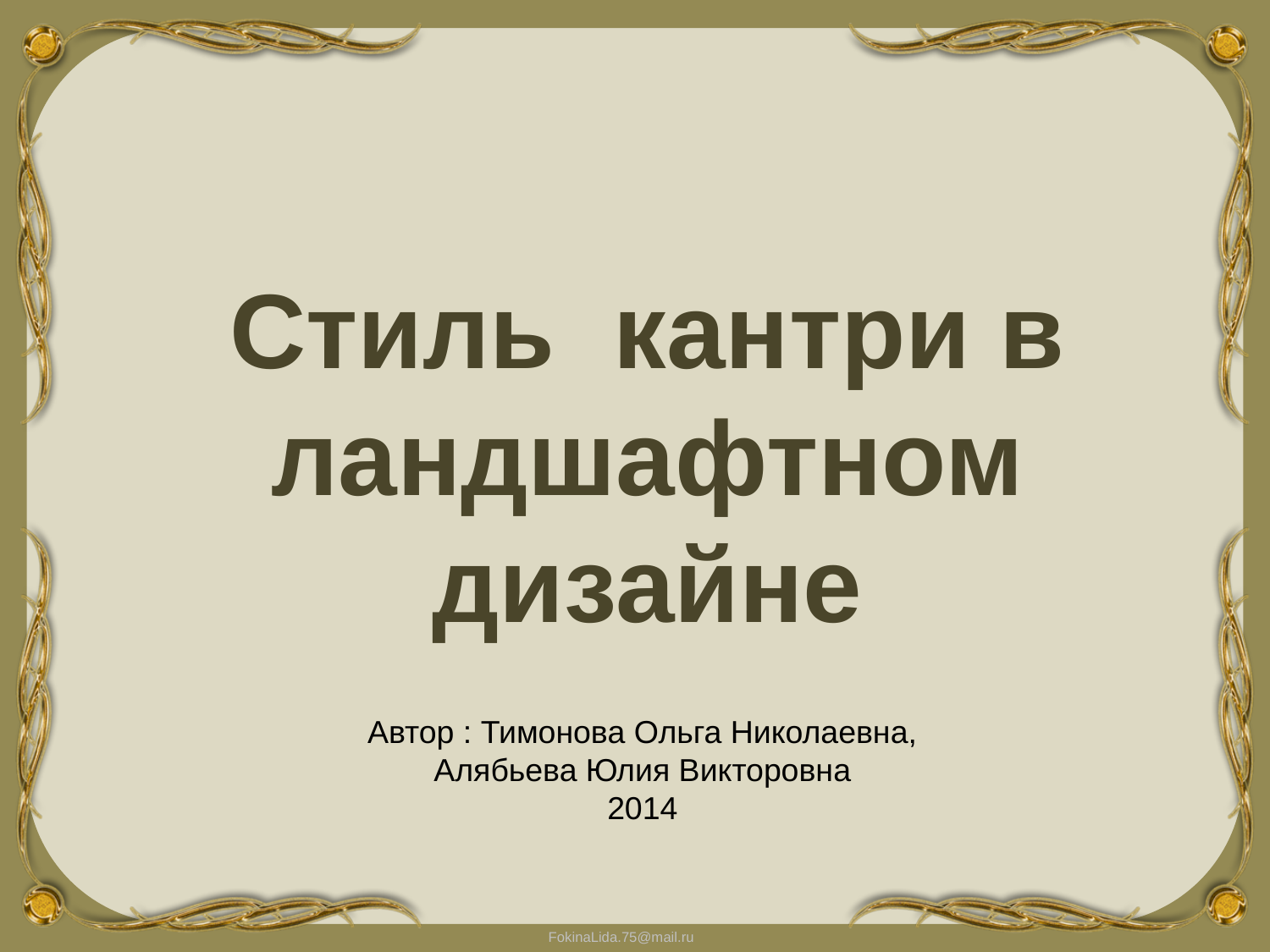

Стиль  кантри в ландшафтном дизайне
Автор : Тимонова Ольга Николаевна, Алябьева Юлия Викторовна
2014